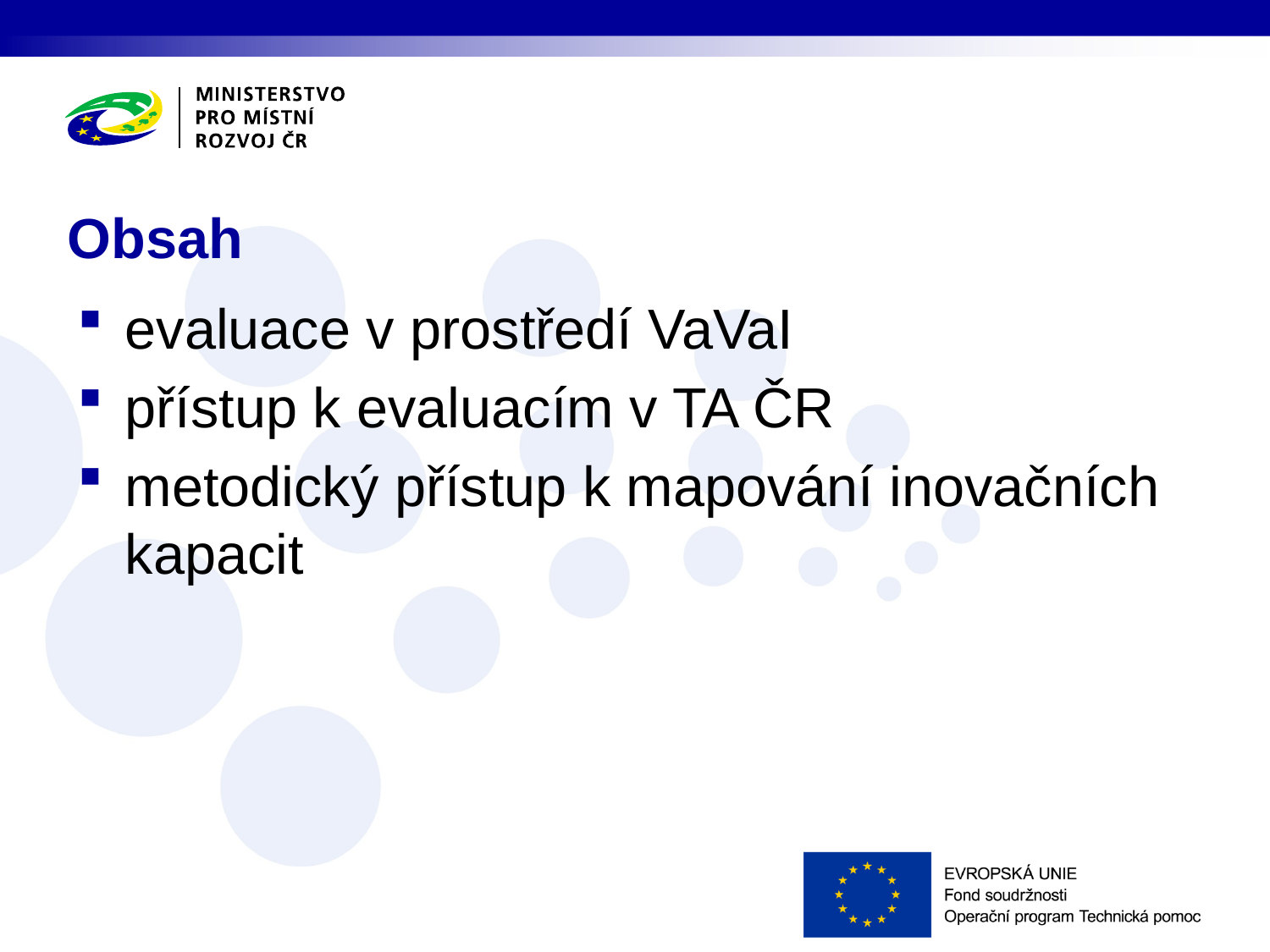

# Obsah
evaluace v prostředí VaVaI
přístup k evaluacím v TA ČR
metodický přístup k mapování inovačních kapacit